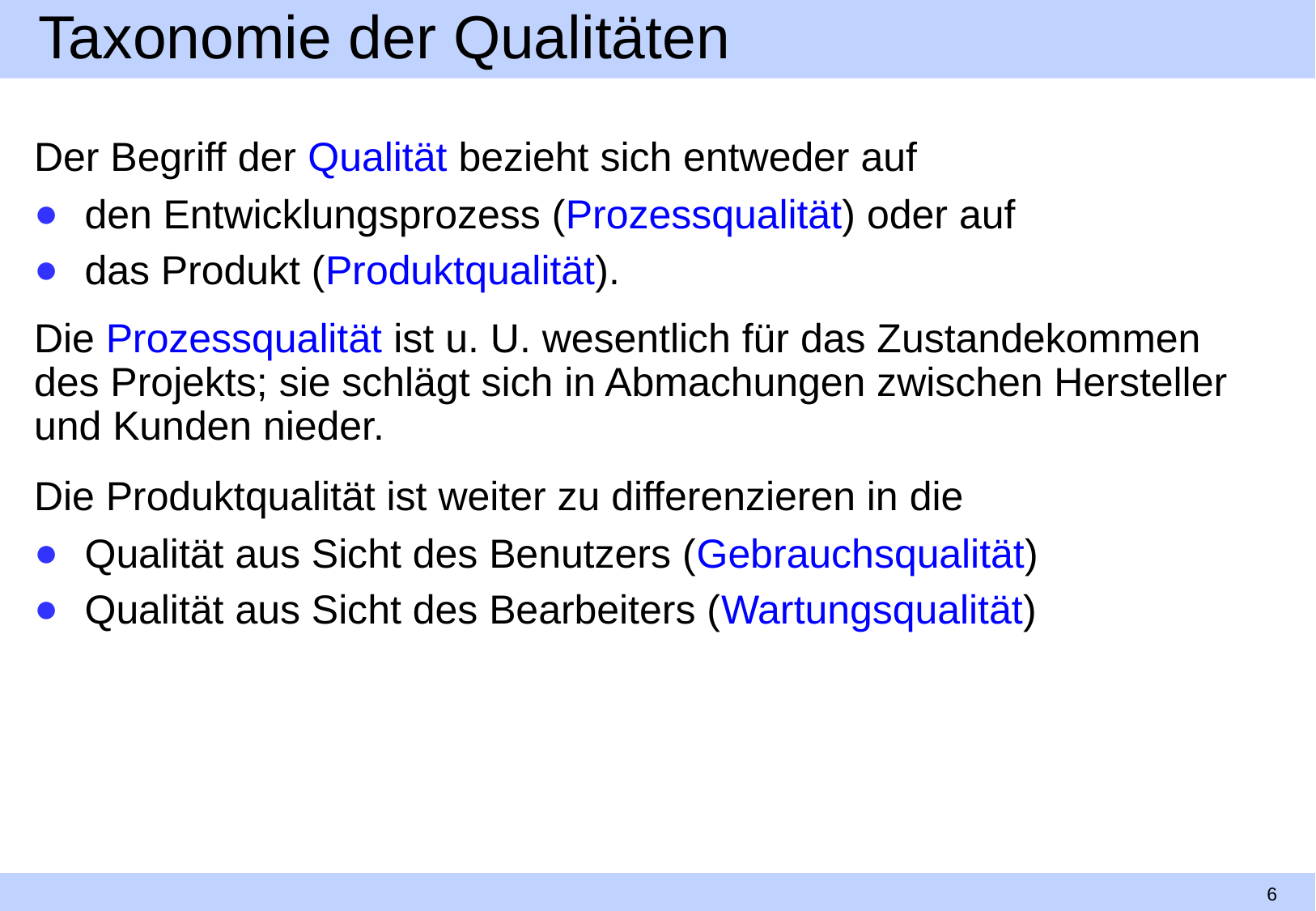

# Taxonomie der Qualitäten
Der Begriff der Qualität bezieht sich entweder auf
den Entwicklungsprozess (Prozessqualität) oder auf
das Produkt (Produktqualität).
Die Prozessqualität ist u. U. wesentlich für das Zustandekommen des Projekts; sie schlägt sich in Abmachungen zwischen Hersteller und Kunden nieder.
Die Produktqualität ist weiter zu differenzieren in die
Qualität aus Sicht des Benutzers (Gebrauchsqualität)
Qualität aus Sicht des Bearbeiters (Wartungsqualität)

6